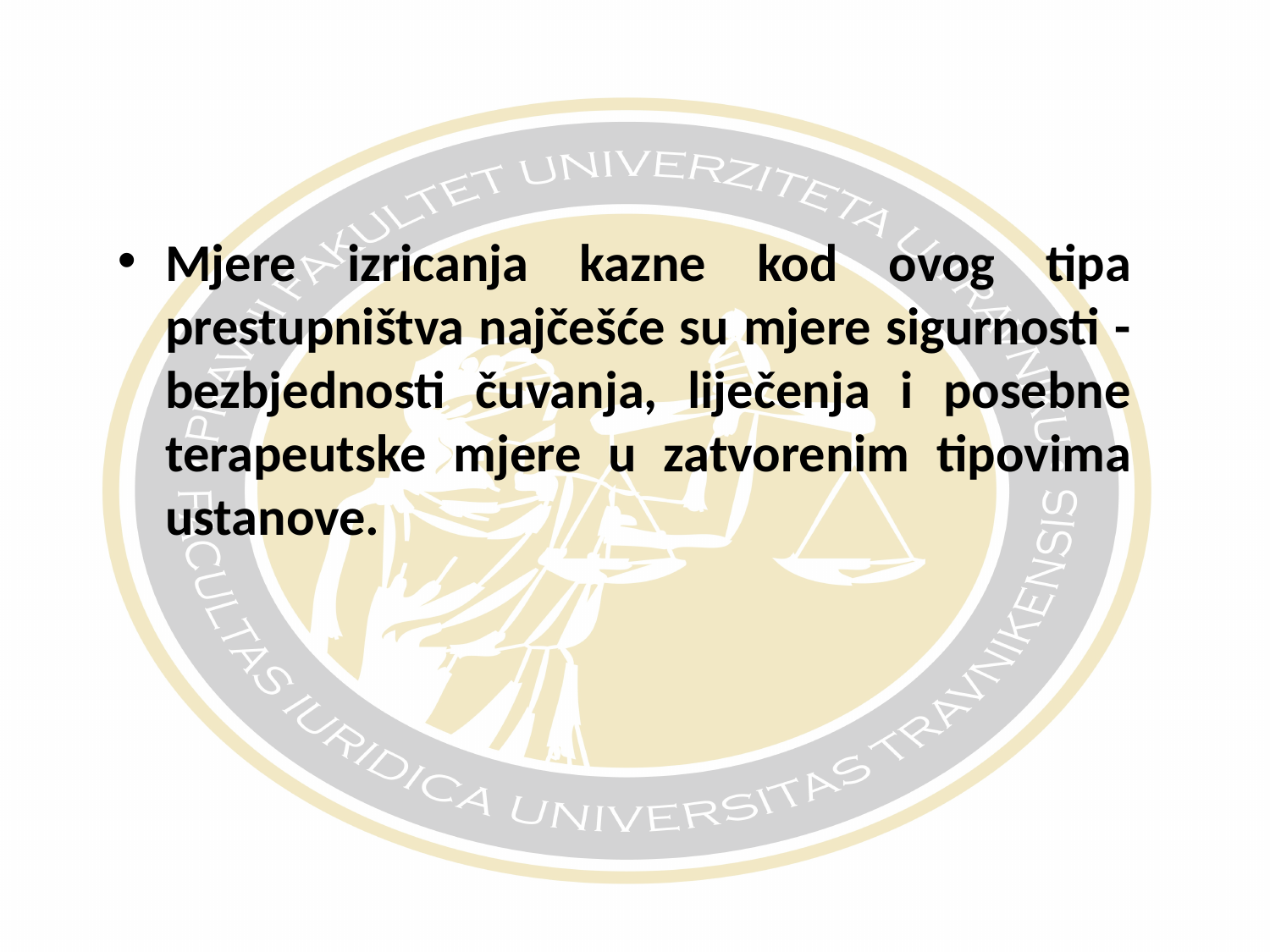

#
Mjere izricanja kazne kod ovog tipa prestupništva najčešće su mjere sigurnosti - bezbjednosti čuvanja, liječenja i posebne terapeutske mjere u zatvorenim tipovima ustanove.